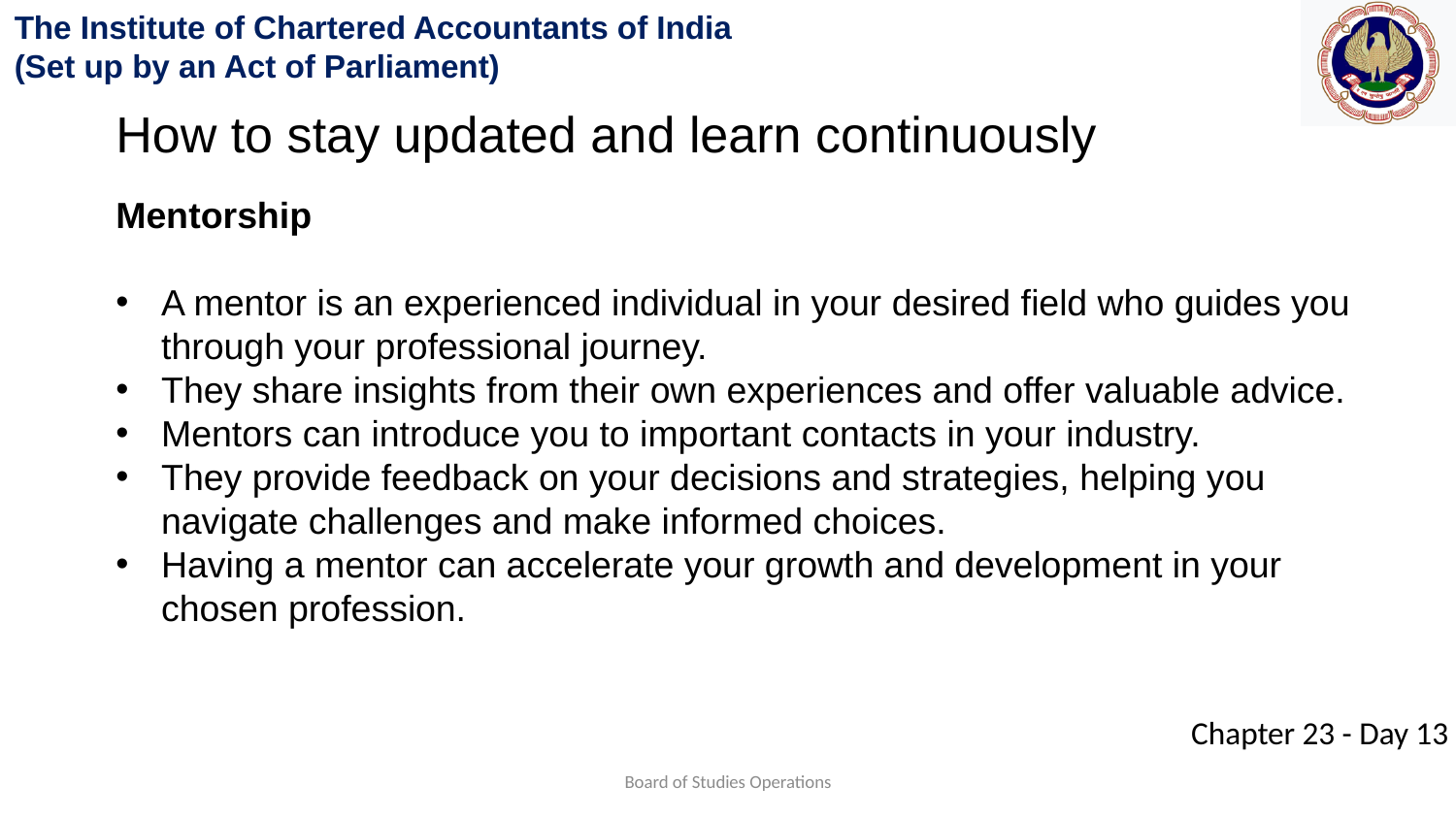

How to stay updated and learn continuously

Mentorship

A mentor is an experienced individual in your desired field who guides you through your professional journey.
They share insights from their own experiences and offer valuable advice.
Mentors can introduce you to important contacts in your industry.
They provide feedback on your decisions and strategies, helping you navigate challenges and make informed choices.
Having a mentor can accelerate your growth and development in your chosen profession.
Board of Studies Operations